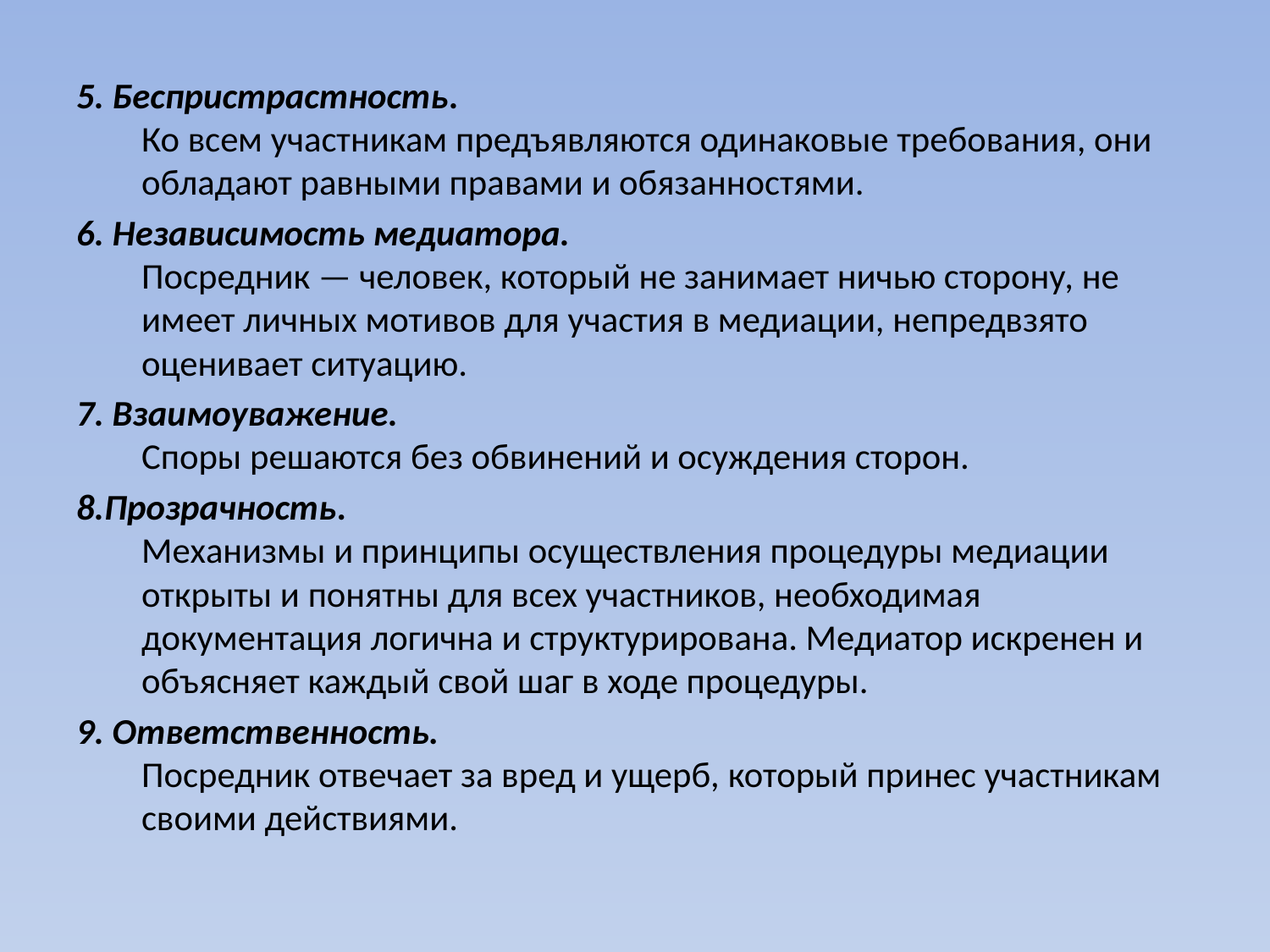

5. Беспристрастность.
Ко всем участникам предъявляются одинаковые требования, они обладают равными правами и обязанностями.
6. Независимость медиатора.
Посредник — человек, который не занимает ничью сторону, не имеет личных мотивов для участия в медиации, непредвзято оценивает ситуацию.
7. Взаимоуважение.
Споры решаются без обвинений и осуждения сторон.
8.Прозрачность.
Механизмы и принципы осуществления процедуры медиации открыты и понятны для всех участников, необходимая документация логична и структурирована. Медиатор искренен и объясняет каждый свой шаг в ходе процедуры.
9. Ответственность.
Посредник отвечает за вред и ущерб, который принес участникам своими действиями.